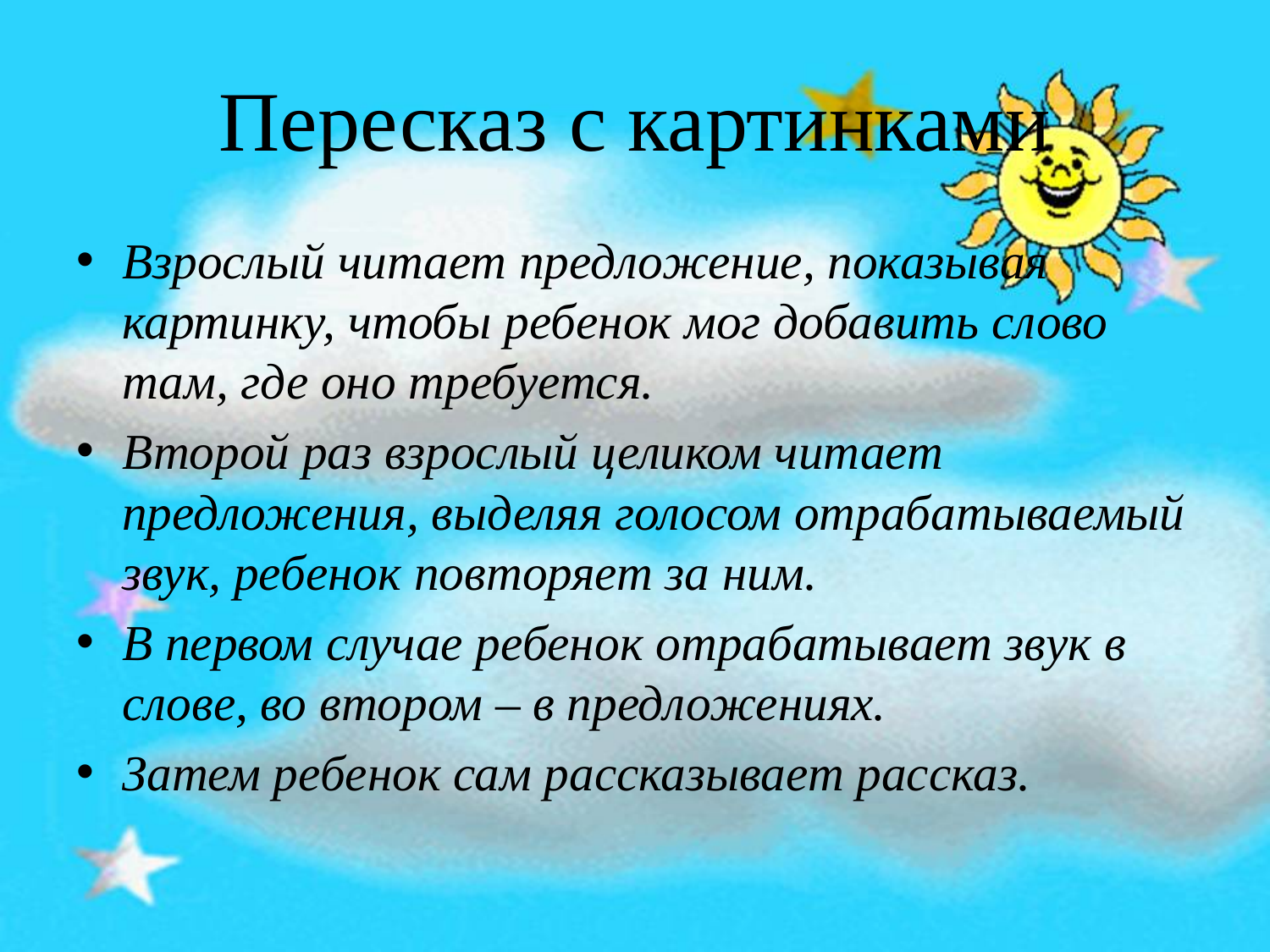

# Пересказ с картинками
Взрослый читает предложение, показывая картинку, чтобы ребенок мог добавить слово там, где оно требуется.
Второй раз взрослый целиком читает предложения, выделяя голосом отрабатываемый звук, ребенок повторяет за ним.
В первом случае ребенок отрабатывает звук в слове, во втором – в предложениях.
Затем ребенок сам рассказывает рассказ.